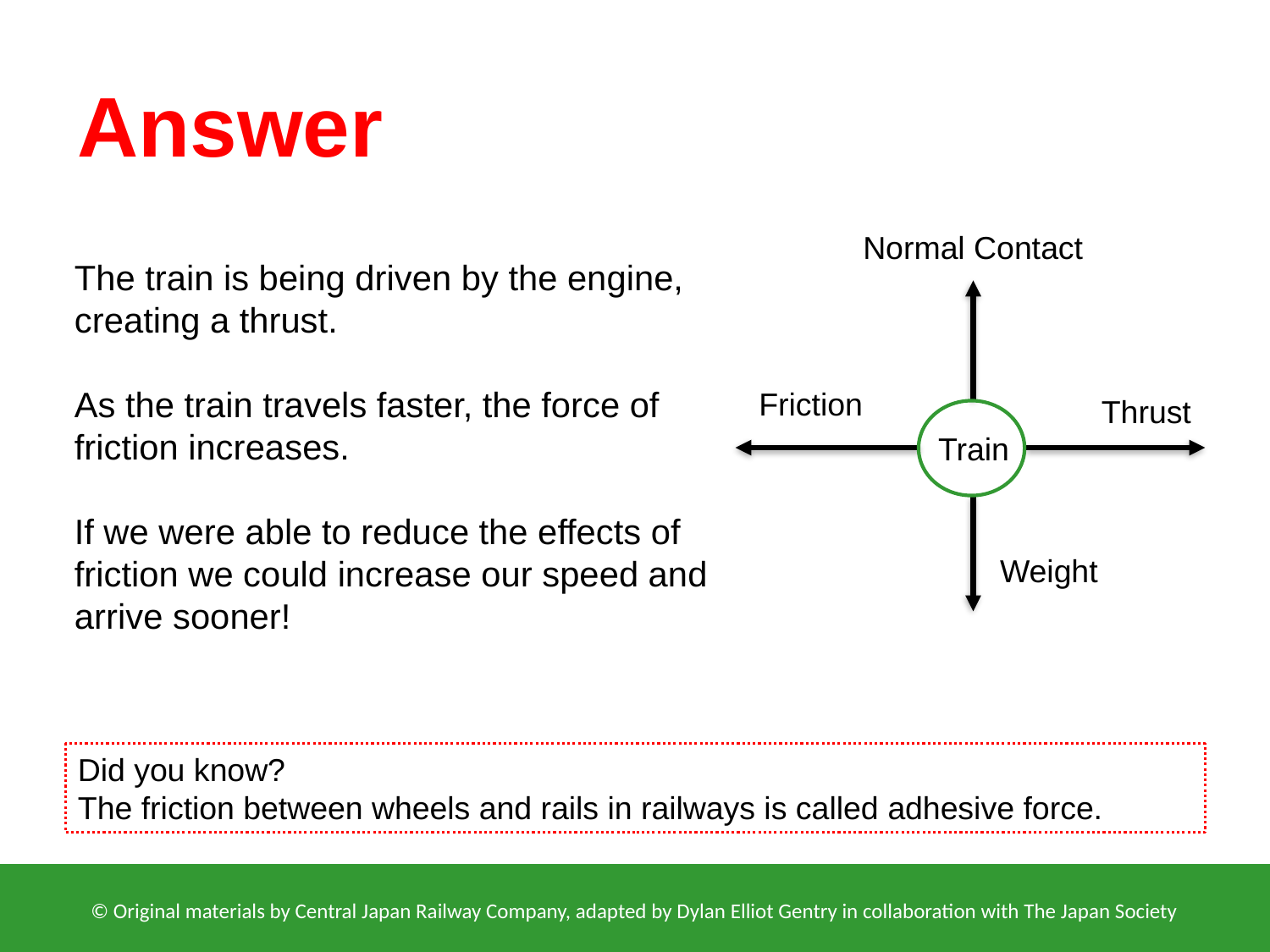

Answer

The train is being driven by the engine,
creating a thrust.

As the train travels faster, the force of
friction increases.

If we were able to reduce the effects of friction we could increase our speed and arrive sooner!

Normal Contact
Friction
Thrust
Train
Weight

Did you know?
The friction between wheels and rails in railways is called adhesive force.

© Original materials by Central Japan Railway Company, adapted by Dylan Elliot Gentry in collaboration with The Japan Society